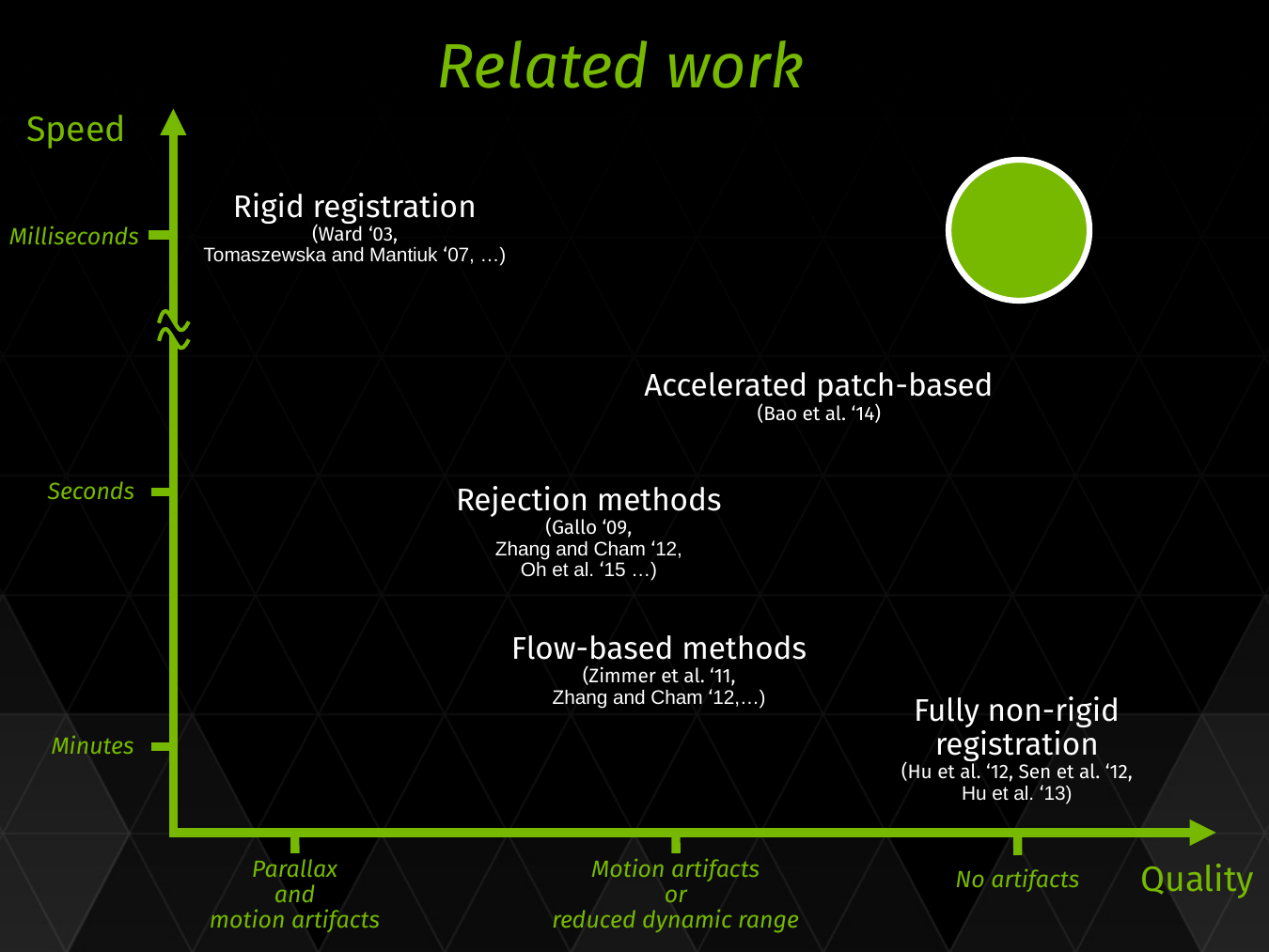

Related work
Speed

Rigid registration
(Ward ‘03,
Tomaszewska and Mantiuk ‘07, …)
Rejection methods
(Gallo ‘09,
Zhang and Cham ‘12,
Oh et al. ‘15 …)
Flow-based methods
(Zimmer et al. ‘11,
Zhang and Cham ‘12,…)
Milliseconds

Accelerated patch-based
(Bao et al. ‘14)
Seconds
Fully non-rigid registration
(Hu et al. ‘12, Sen et al. ‘12,
Hu et al. ‘13)
Minutes
Parallax
and
motion artifacts
Motion artifacts
or
reduced dynamic range
Quality
No artifacts